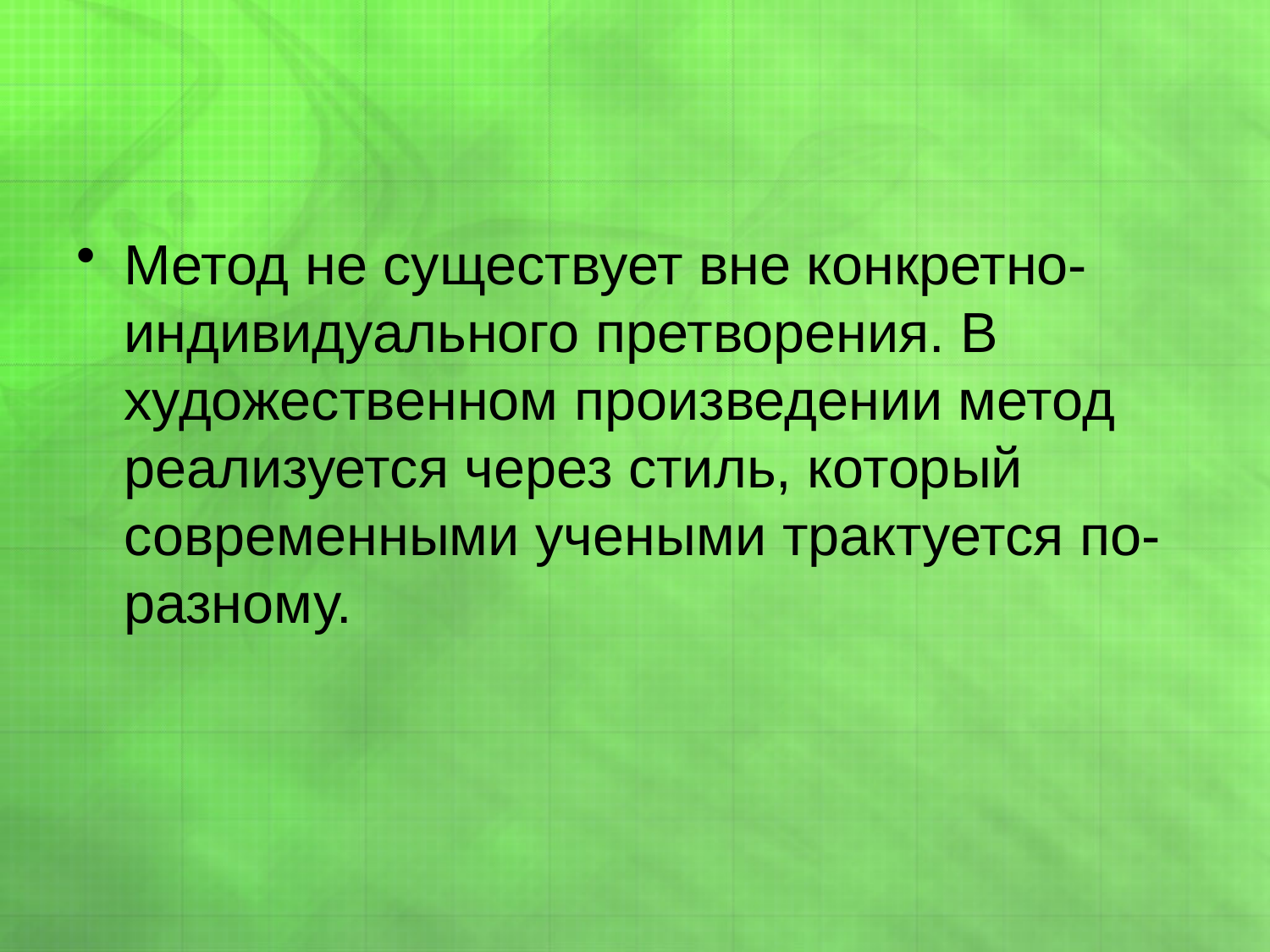

#
Метод не существует вне конкретно-индивидуального претворения. В художественном произведении метод реализуется через стиль, который современными учеными трактуется по-разному.